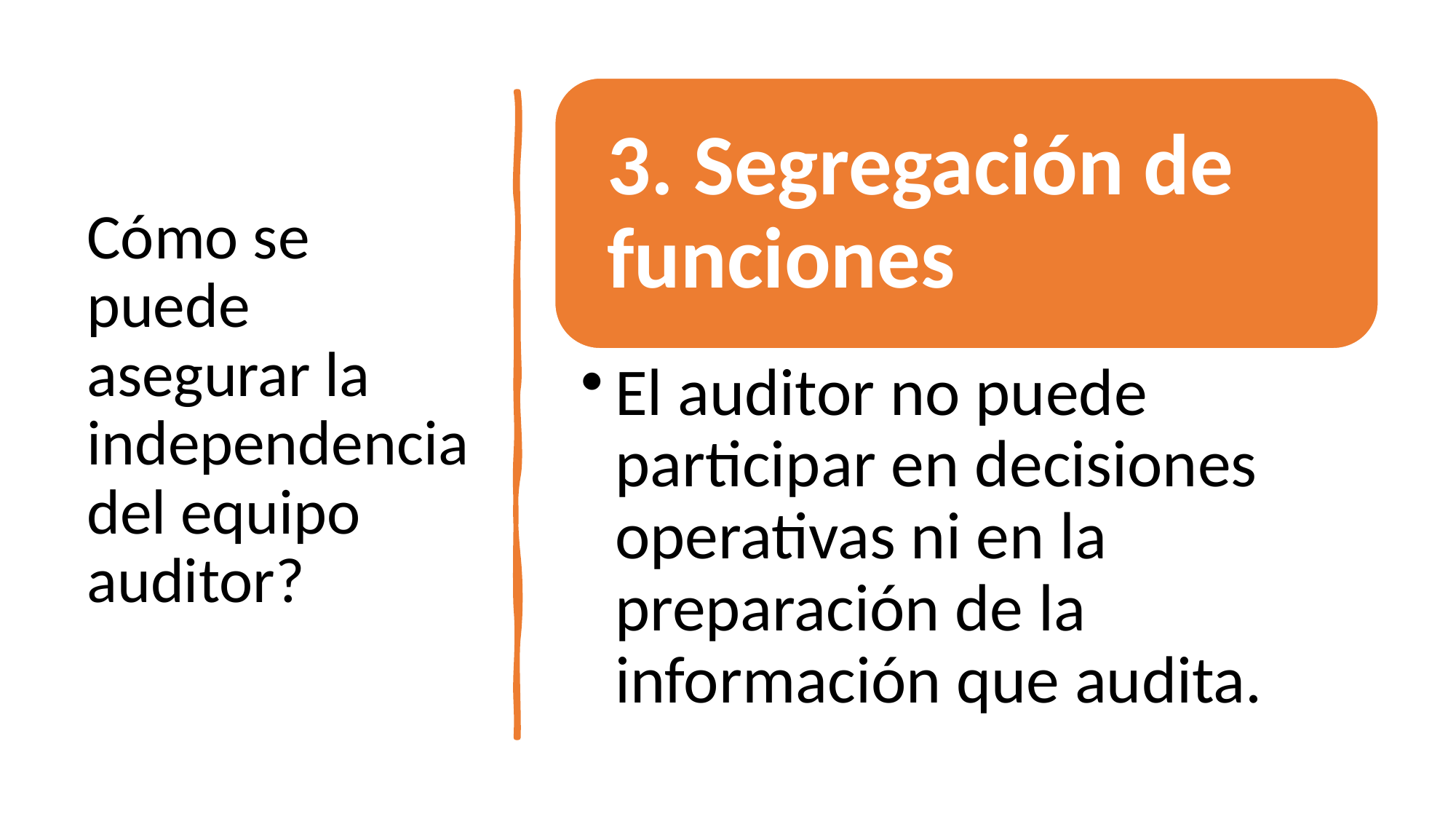

3. Segregación de funciones
El auditor no puede participar en decisiones operativas ni en la preparación de la información que audita.
# Cómo se puede asegurar la independencia del equipo auditor?